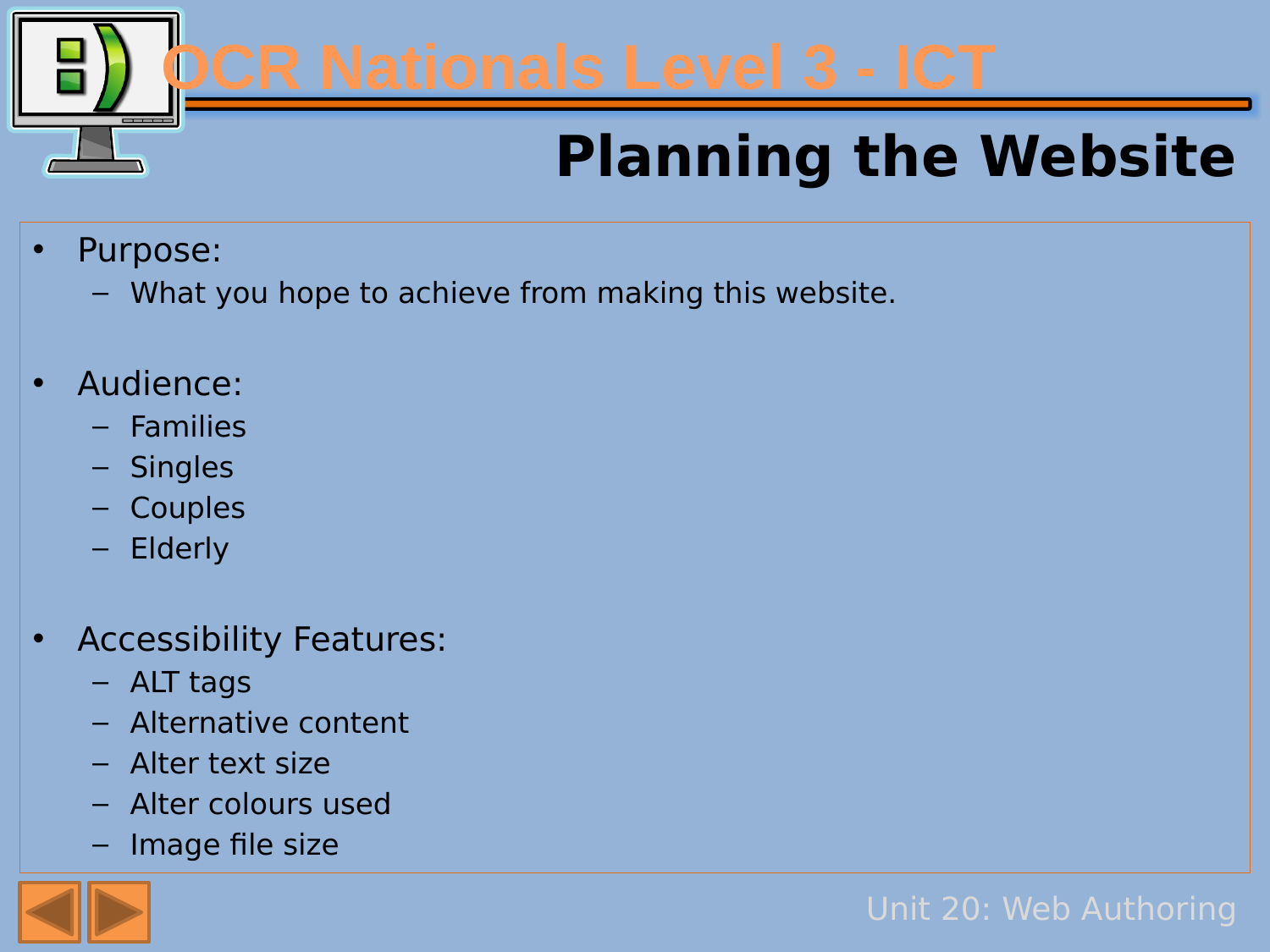

# Planning the Website
Purpose:
What you hope to achieve from making this website.

Audience:
Families
Singles
Couples
Elderly

Accessibility Features:
ALT tags
Alternative content
Alter text size
Alter colours used
Image file size